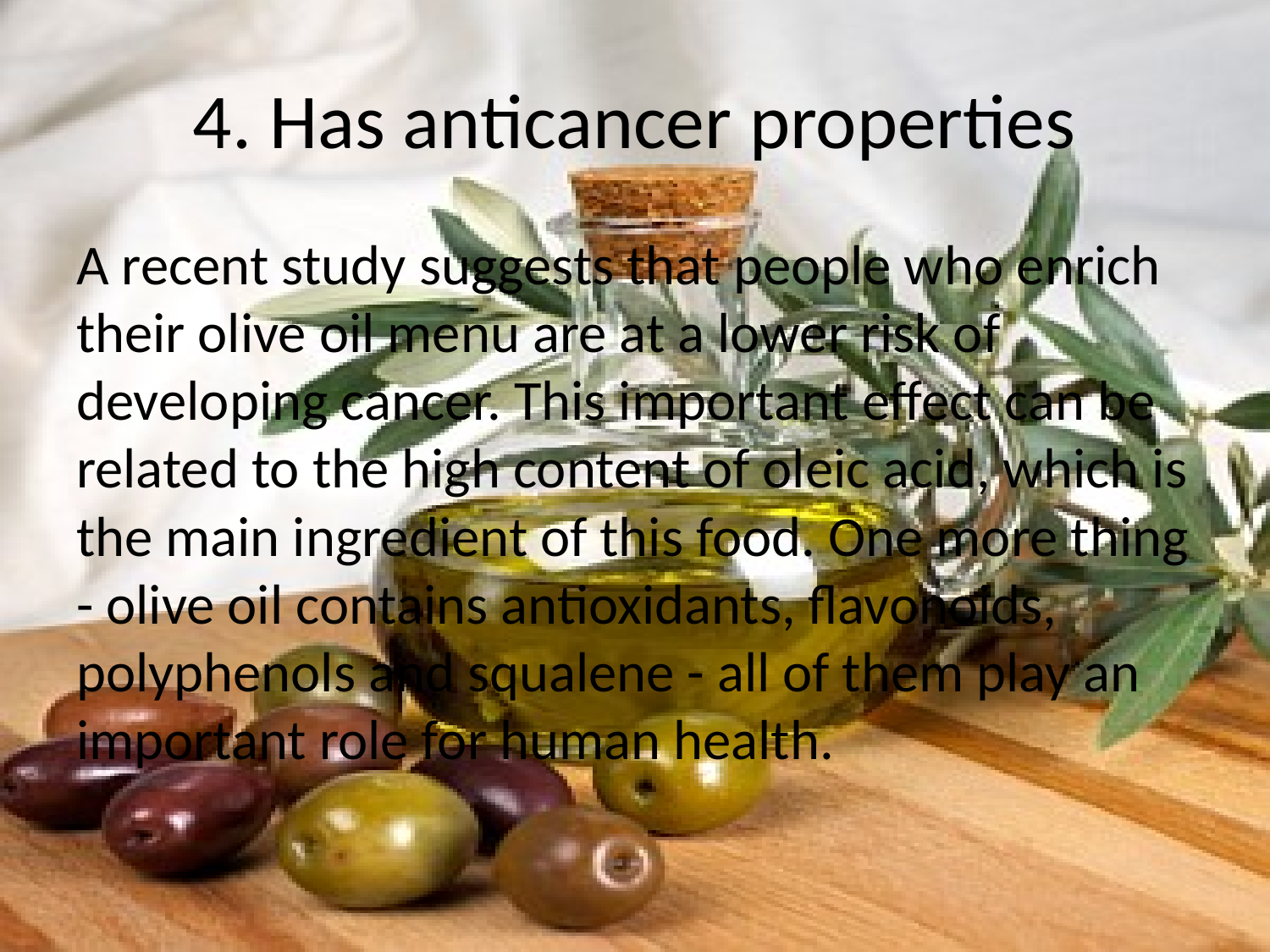

# 4. Has anticancer properties
A recent study suggests that people who enrich their olive oil menu are at a lower risk of developing cancer. This important effect can be related to the high content of oleic acid, which is the main ingredient of this food. One more thing - olive oil contains antioxidants, flavonoids, polyphenols and squalene - all of them play an important role for human health.